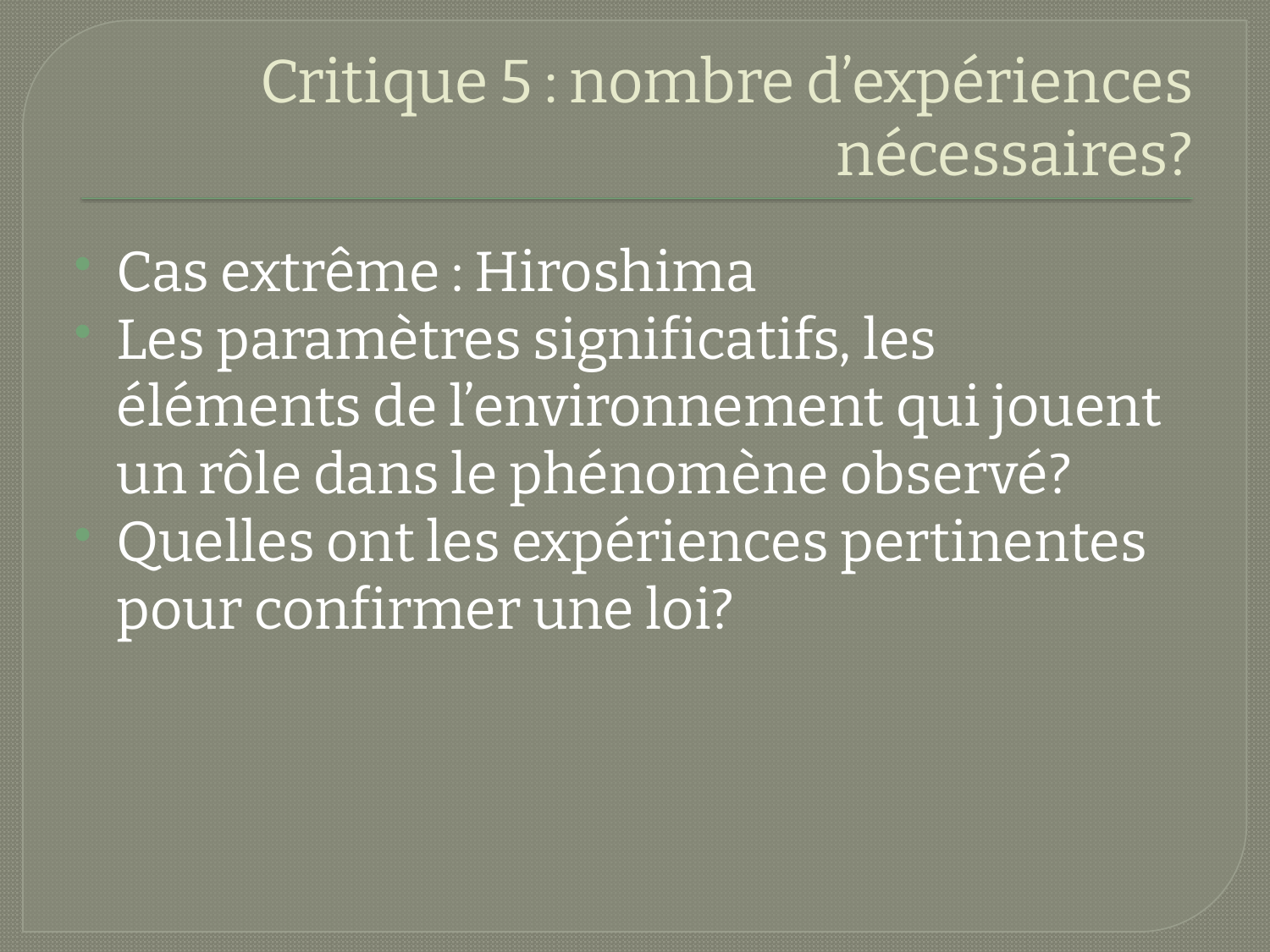

# Critique 5 : nombre d’expériences nécessaires?
Cas extrême : Hiroshima
Les paramètres significatifs, les éléments de l’environnement qui jouent un rôle dans le phénomène observé?
Quelles ont les expériences pertinentes pour confirmer une loi?